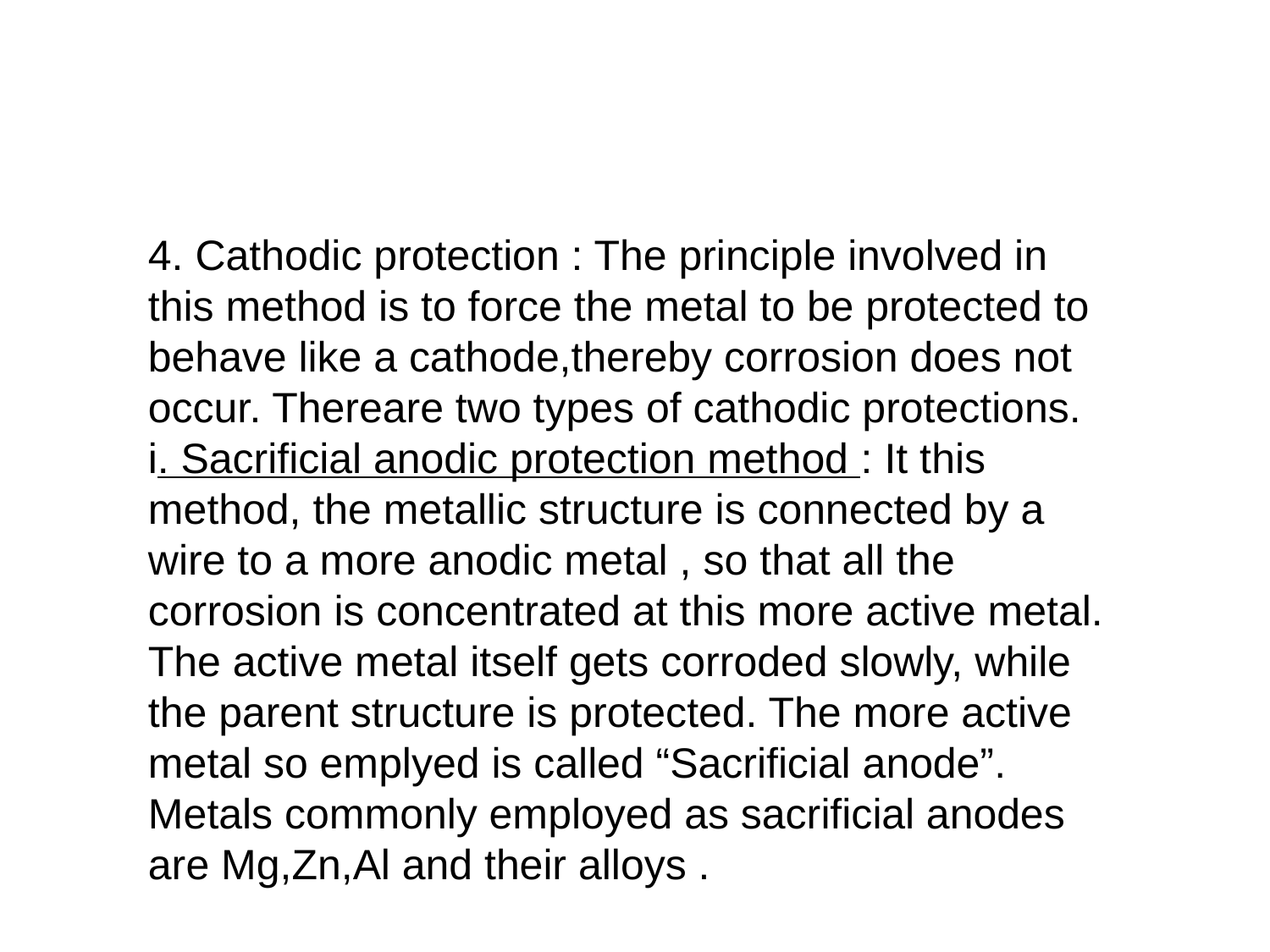

4. Cathodic protection : The principle involved in this method is to force the metal to be protected to behave like a cathode,thereby corrosion does not occur. Thereare two types of cathodic protections.
i. Sacrificial anodic protection method : It this method, the metallic structure is connected by a wire to a more anodic metal , so that all the corrosion is concentrated at this more active metal. The active metal itself gets corroded slowly, while the parent structure is protected. The more active metal so emplyed is called “Sacrificial anode”. Metals commonly employed as sacrificial anodes are Mg,Zn,Al and their alloys .